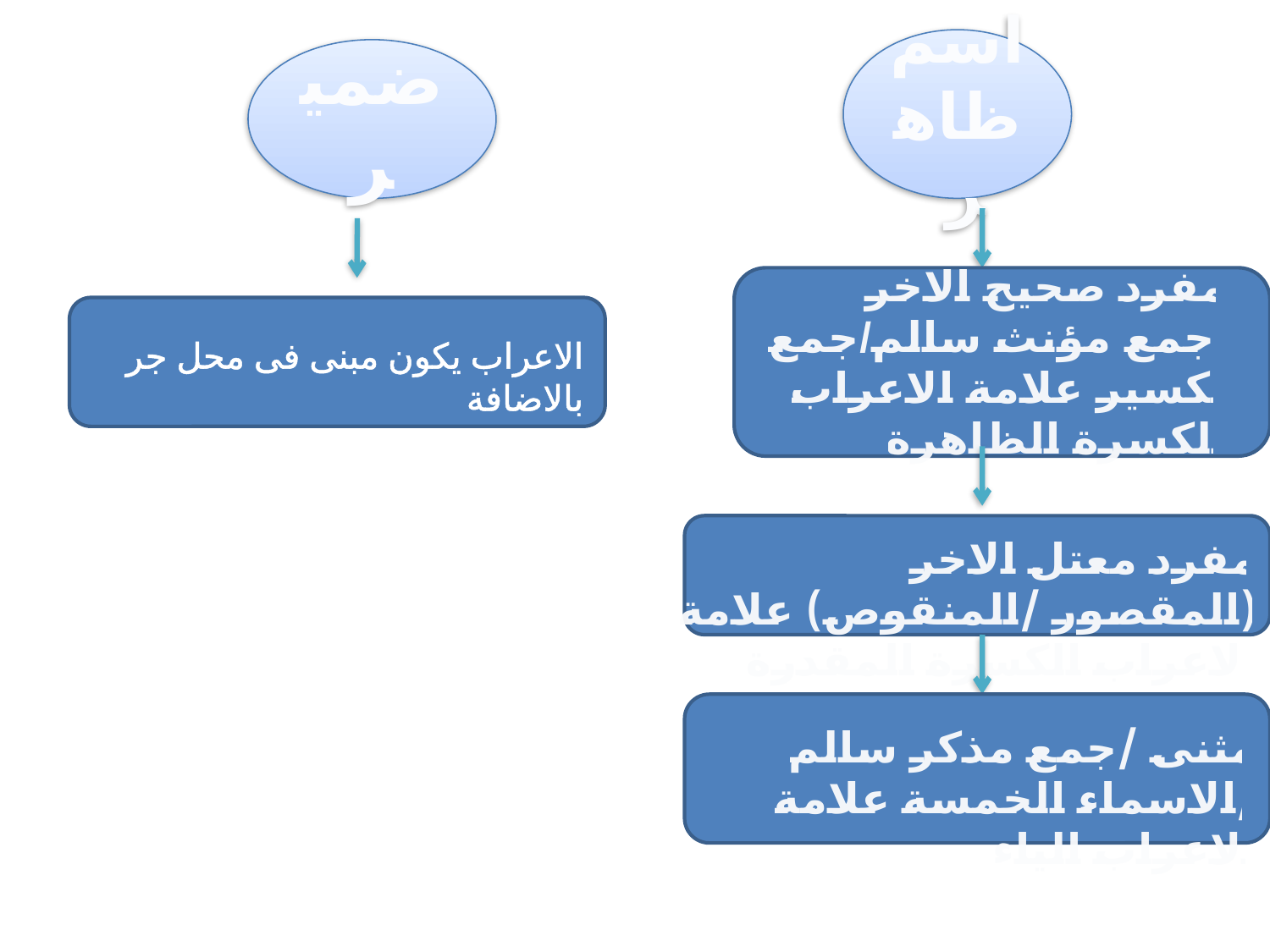

اسم ظاهر
ضمير

مفرد صحيح الاخر /جمع مؤنث سالم/جمع تكسير علامة الاعراب الكسرة الظاهرة

الاعراب يكون مبنى فى محل جر بالاضافة

مفرد معتل الاخر (المقصور /المنقوص) علامة الاعراب الكسرة المقدرة

مثنى /جمع مذكر سالم /الاسماء الخمسة علامة الاعراب الياء